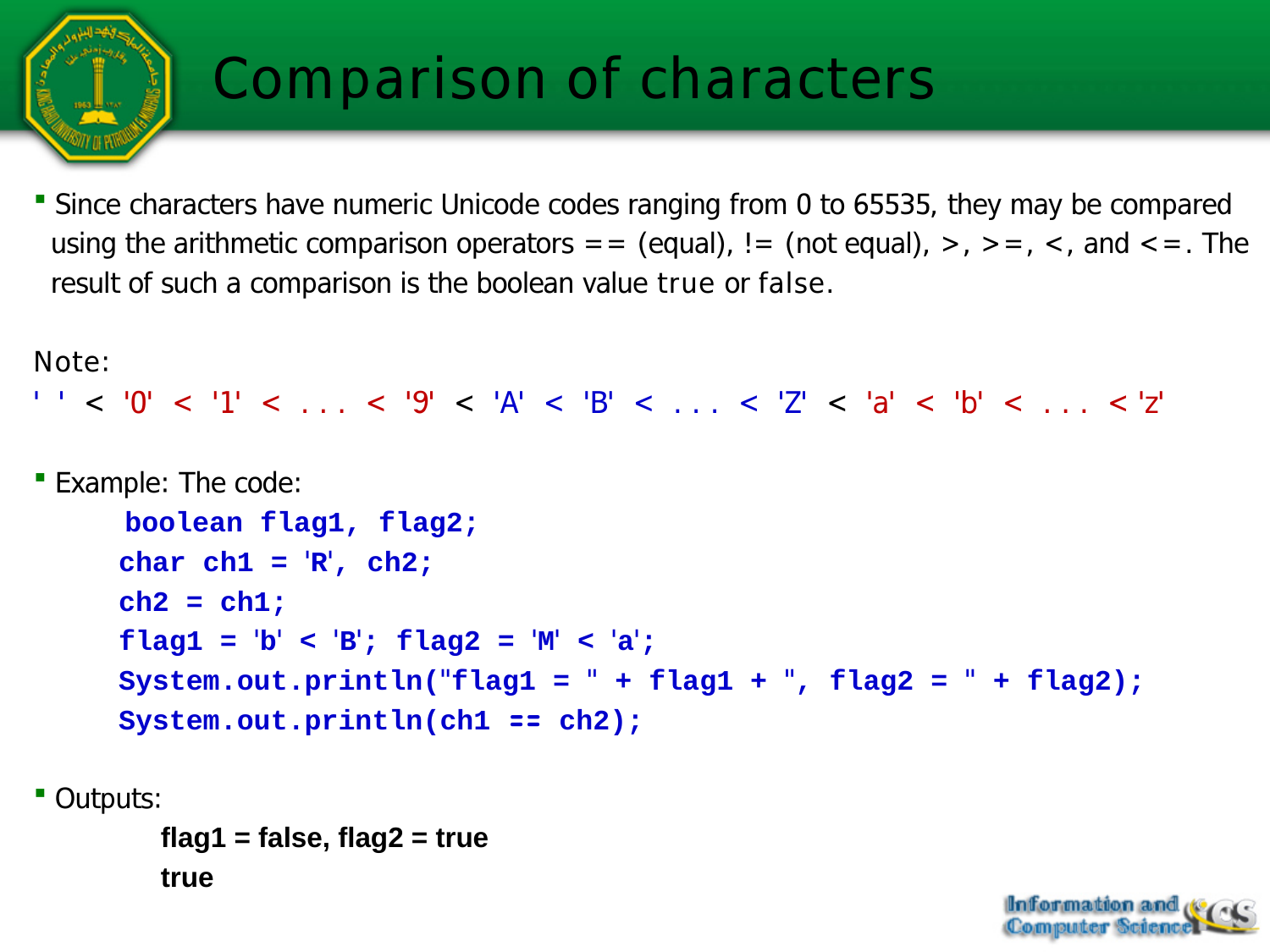

# Comparison of characters
 Since characters have numeric Unicode codes ranging from 0 to 65535, they may be compared
  using the arithmetic comparison operators == (equal), != (not equal), >, >=, <, and <=. The
  result of such a comparison is the boolean value true or false.

Note:
'  '  <  '0'  <  '1'  <  . . .  <  '9'  <  'A'  <  'B'  <  . . .  <  'Z'  <  'a'  <  'b'  <  . . .  < 'z'

 Example: The code:
           boolean flag1, flag2;
     char ch1 = 'R', ch2;
     ch2 = ch1;
     flag1 = 'b' < 'B'; flag2 = 'M' < 'a';
     System.out.println("flag1 = " + flag1 + ", flag2 = " + flag2);
     System.out.println(ch1 == ch2);

 Outputs:
	flag1 = false, flag2 = true
	true